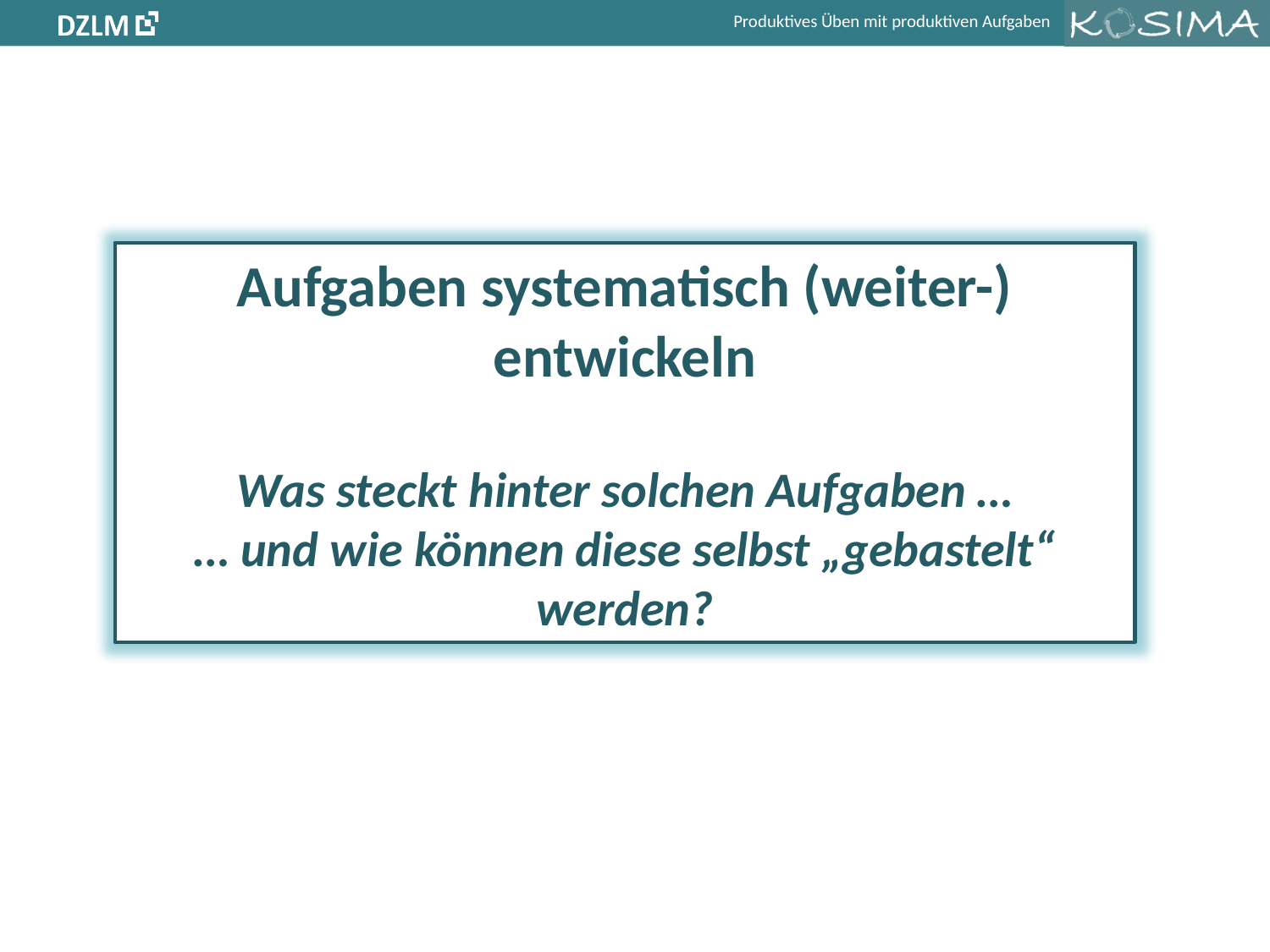

Aufgaben systematisch (weiter-) entwickeln

Was steckt hinter solchen Aufgaben …
… und wie können diese selbst „gebastelt“ werden?